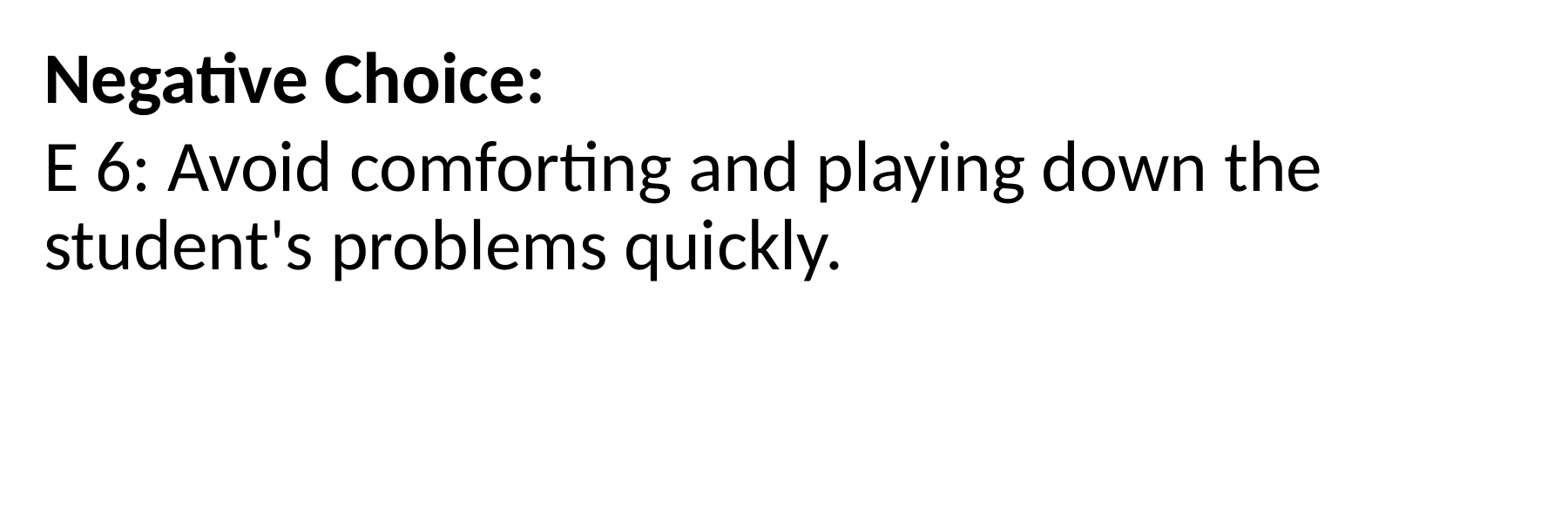

Negative Choice:
E 6: Avoid comforting and playing down the student's problems quickly.